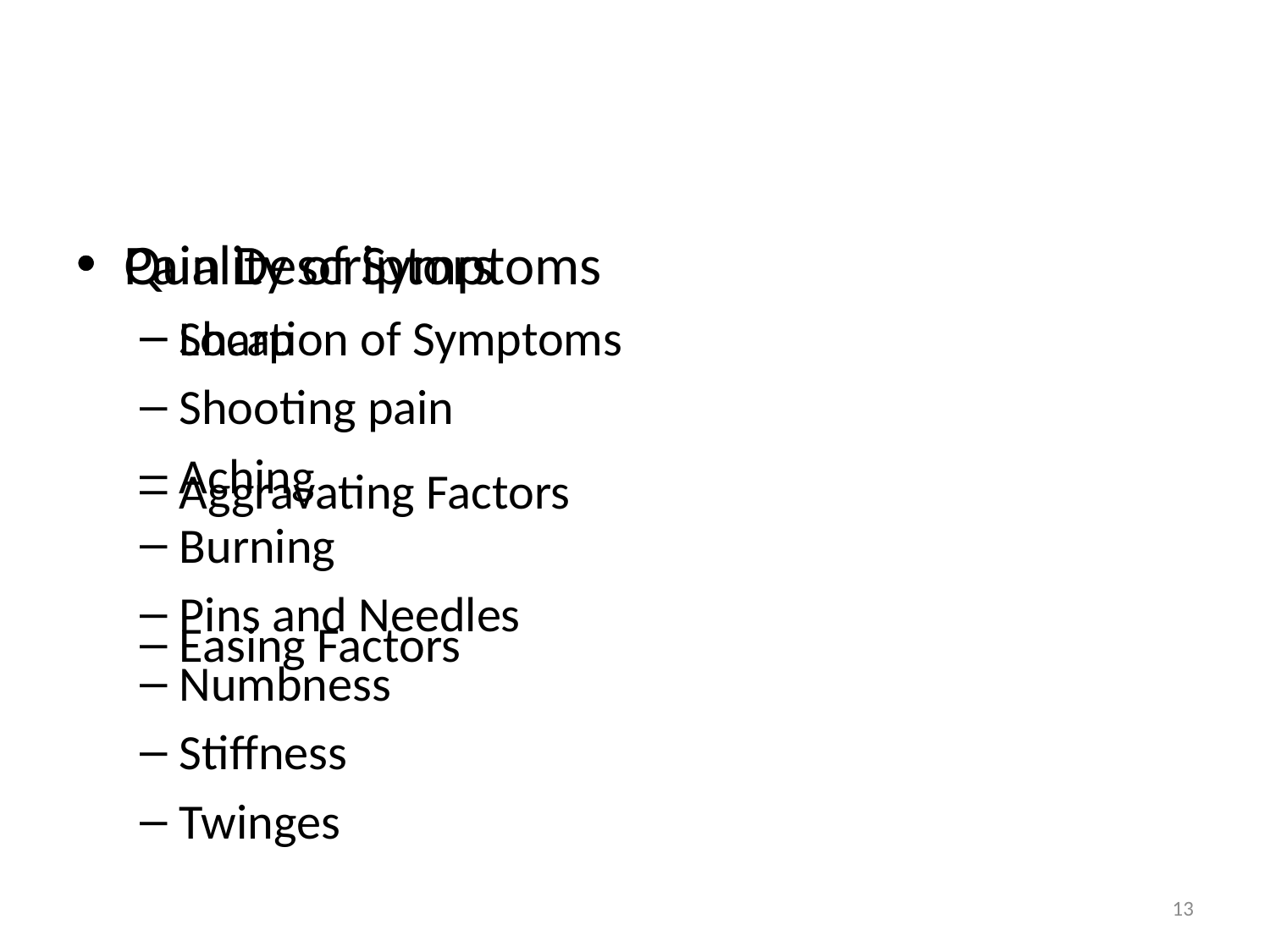

#
Quality of Symptoms
Location of Symptoms

Aggravating Factors

Easing Factors

Pain Descriptors
Sharp
Shooting pain
Aching
Burning
Pins and Needles
Numbness
Stiffness
Twinges
13